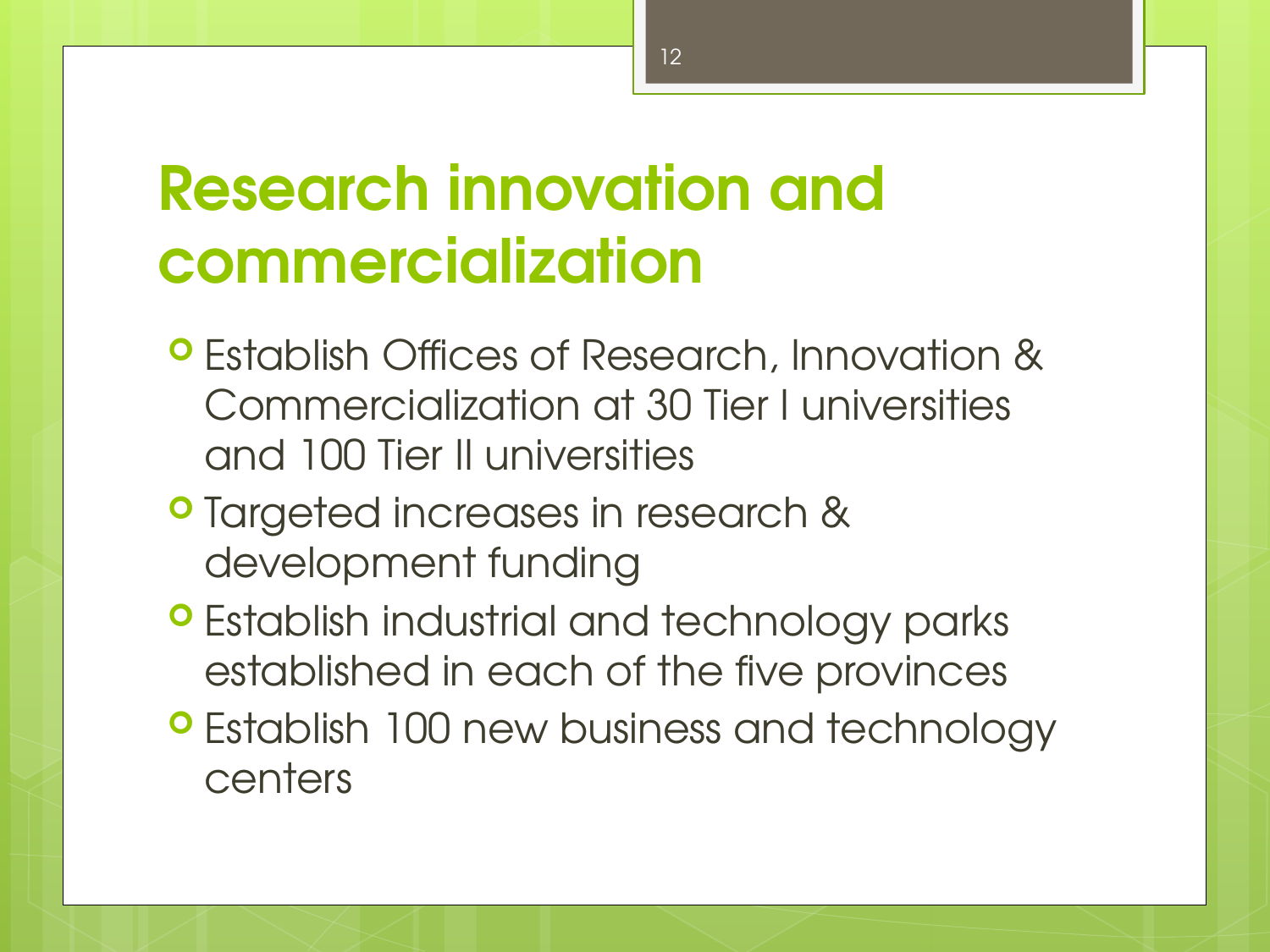

12
# Research innovation and commercialization
Establish Offices of Research, Innovation & Commercialization at 30 Tier I universities and 100 Tier II universities
Targeted increases in research & development funding
Establish industrial and technology parks established in each of the five provinces
Establish 100 new business and technology centers